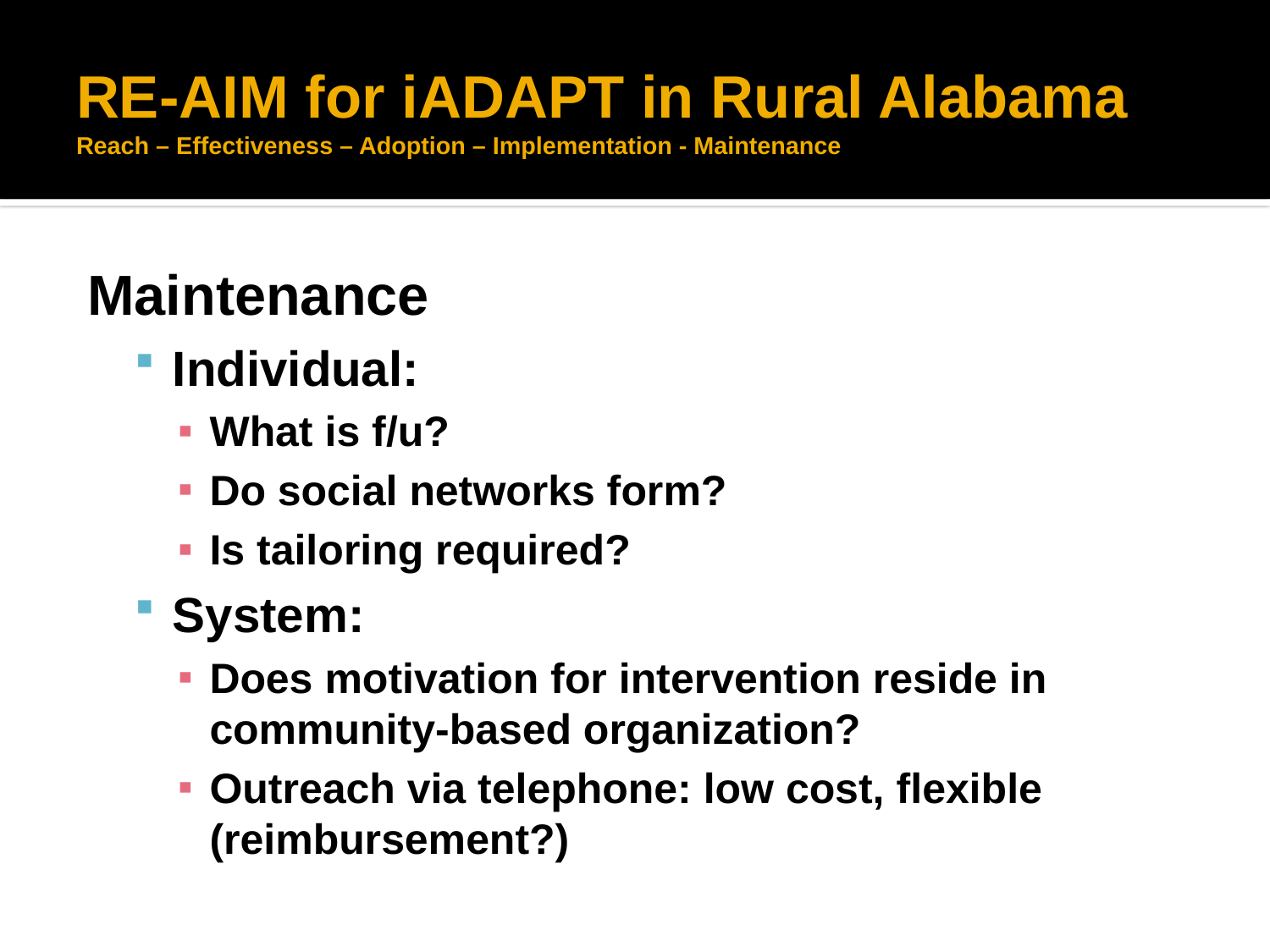

# RE-AIM for iADAPT in Rural Alabama Reach – Effectiveness – Adoption – Implementation - Maintenance
Maintenance
Individual:
What is f/u?
Do social networks form?
Is tailoring required?
System:
Does motivation for intervention reside in community-based organization?
Outreach via telephone: low cost, flexible (reimbursement?)